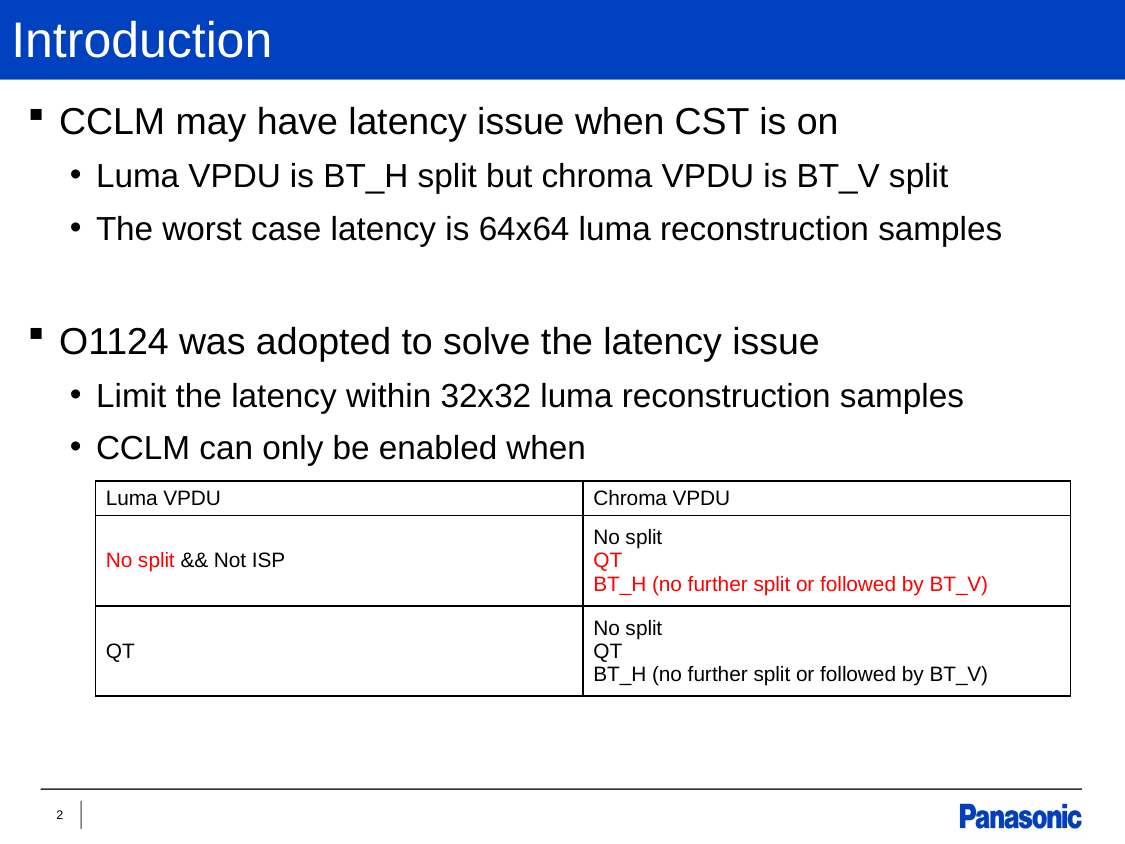

# Introduction
CCLM may have latency issue when CST is on
Luma VPDU is BT_H split but chroma VPDU is BT_V split
The worst case latency is 64x64 luma reconstruction samples

O1124 was adopted to solve the latency issue
Limit the latency within 32x32 luma reconstruction samples
CCLM can only be enabled when

| Luma VPDU | Chroma VPDU |
| --- | --- |
| No split && Not ISP | No split QT BT\_H (no further split or followed by BT\_V) |
| QT | No split QT BT\_H (no further split or followed by BT\_V) |